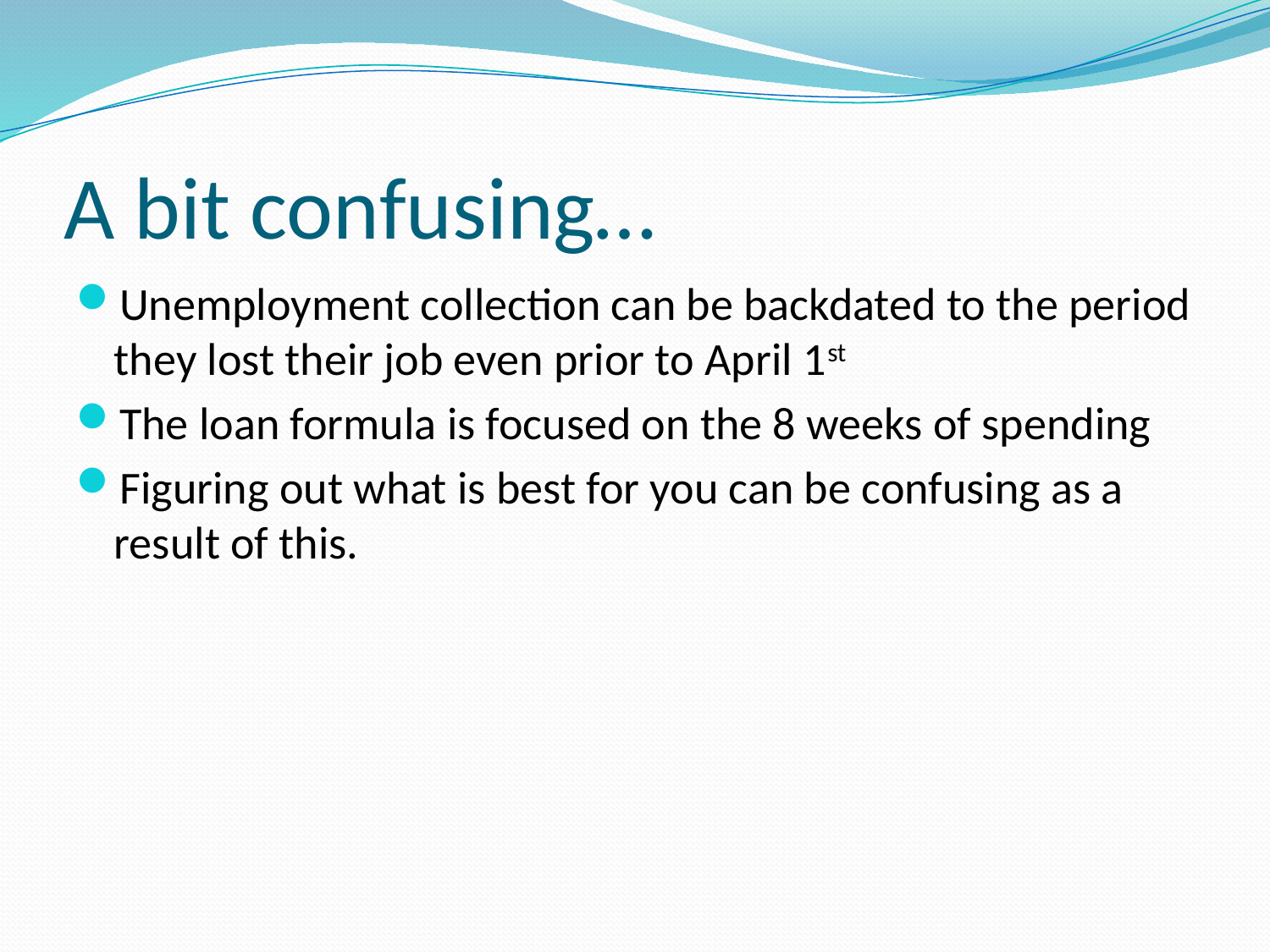

# A bit confusing…
Unemployment collection can be backdated to the period they lost their job even prior to April 1st
The loan formula is focused on the 8 weeks of spending
Figuring out what is best for you can be confusing as a result of this.